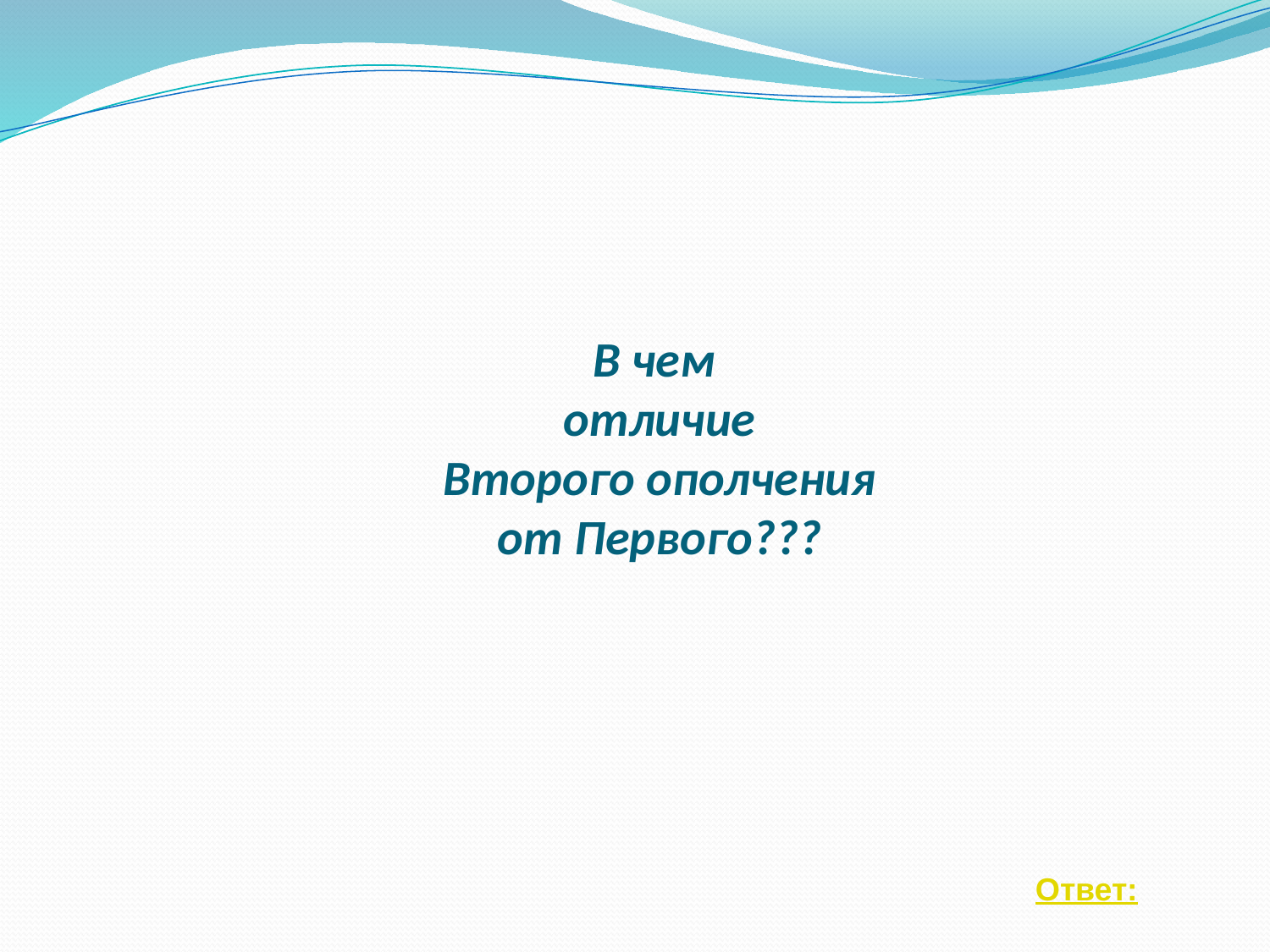

# В чем отличие Второго ополчения от Первого???
Ответ: